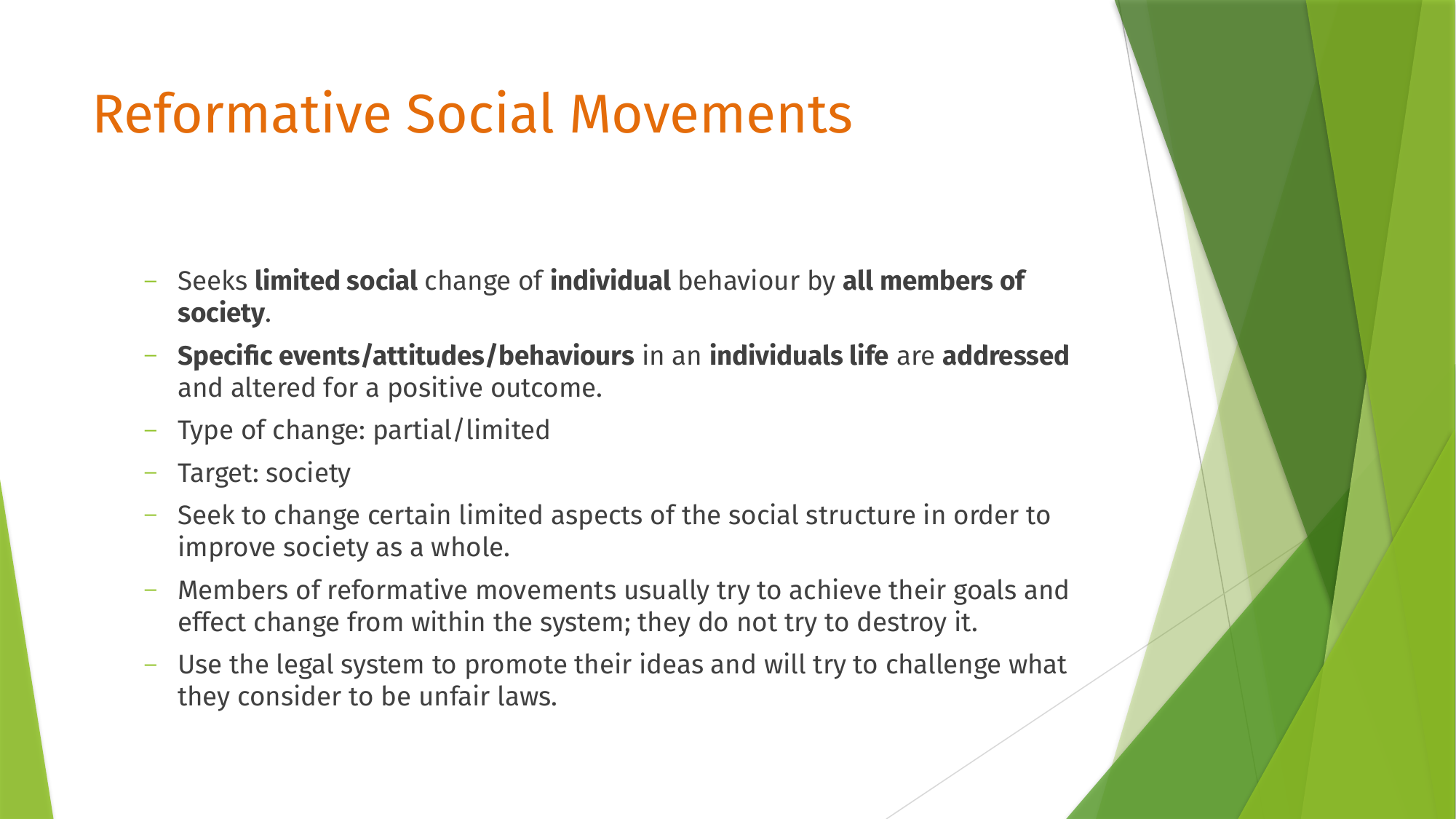

# Reformative Social Movements
Seeks limited social change of individual behaviour by all members of society.
Specific events/attitudes/behaviours in an individuals life are addressed and altered for a positive outcome.
Type of change: partial/limited
Target: society
Seek to change certain limited aspects of the social structure in order to improve society as a whole.
Members of reformative movements usually try to achieve their goals and effect change from within the system; they do not try to destroy it.
Use the legal system to promote their ideas and will try to challenge what they consider to be unfair laws.